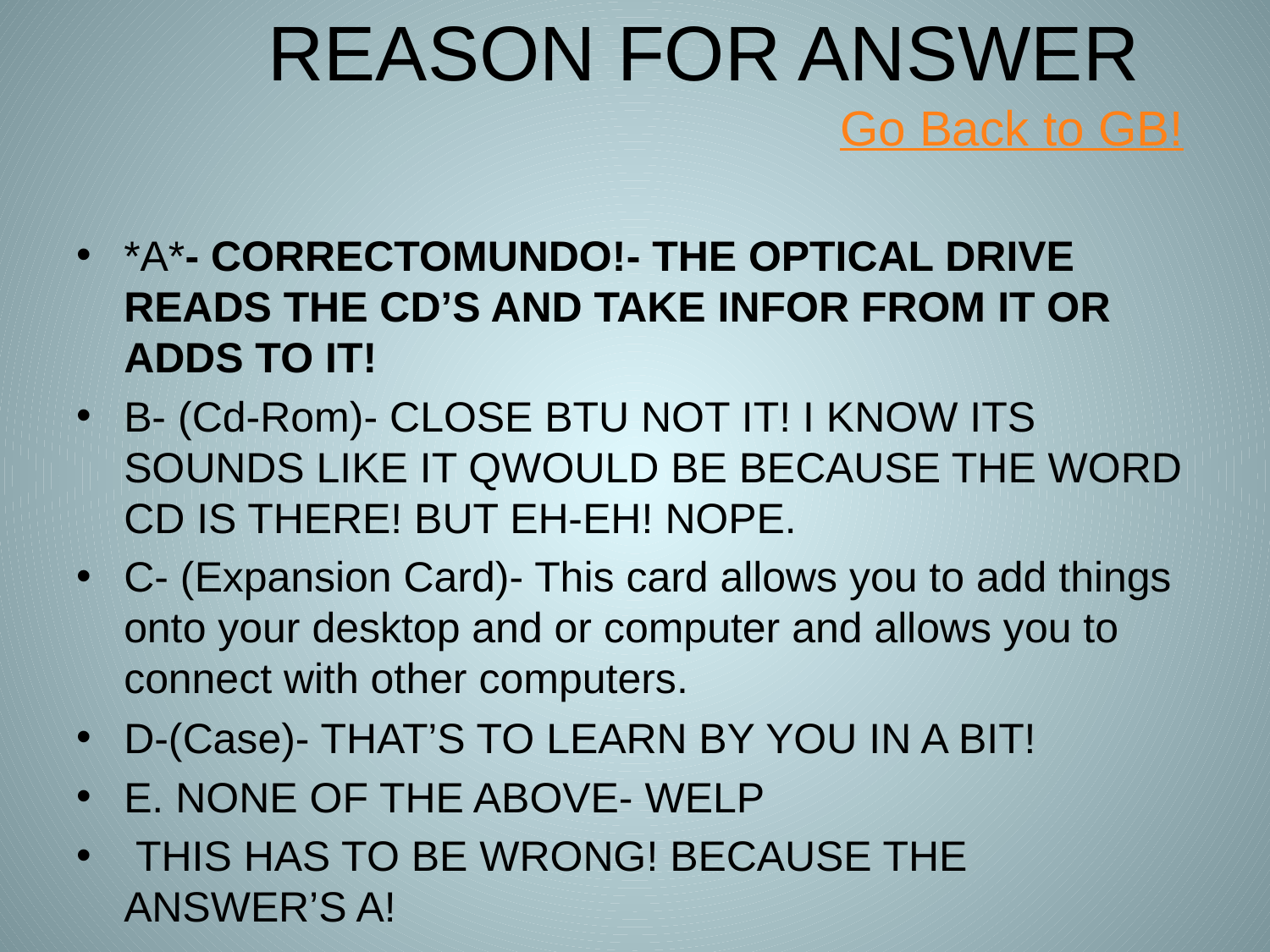

# REASON FOR ANSWER  Go Back to GB!
*A*- CORRECTOMUNDO!- THE OPTICAL DRIVE READS THE CD’S AND TAKE INFOR FROM IT OR ADDS TO IT!
B- (Cd-Rom)- CLOSE BTU NOT IT! I KNOW ITS SOUNDS LIKE IT QWOULD BE BECAUSE THE WORD CD IS THERE! BUT EH-EH! NOPE.
C- (Expansion Card)- This card allows you to add things onto your desktop and or computer and allows you to connect with other computers.
D-(Case)- THAT’S TO LEARN BY YOU IN A BIT!
E. NONE OF THE ABOVE- WELP
 THIS HAS TO BE WRONG! BECAUSE THE ANSWER’S A!